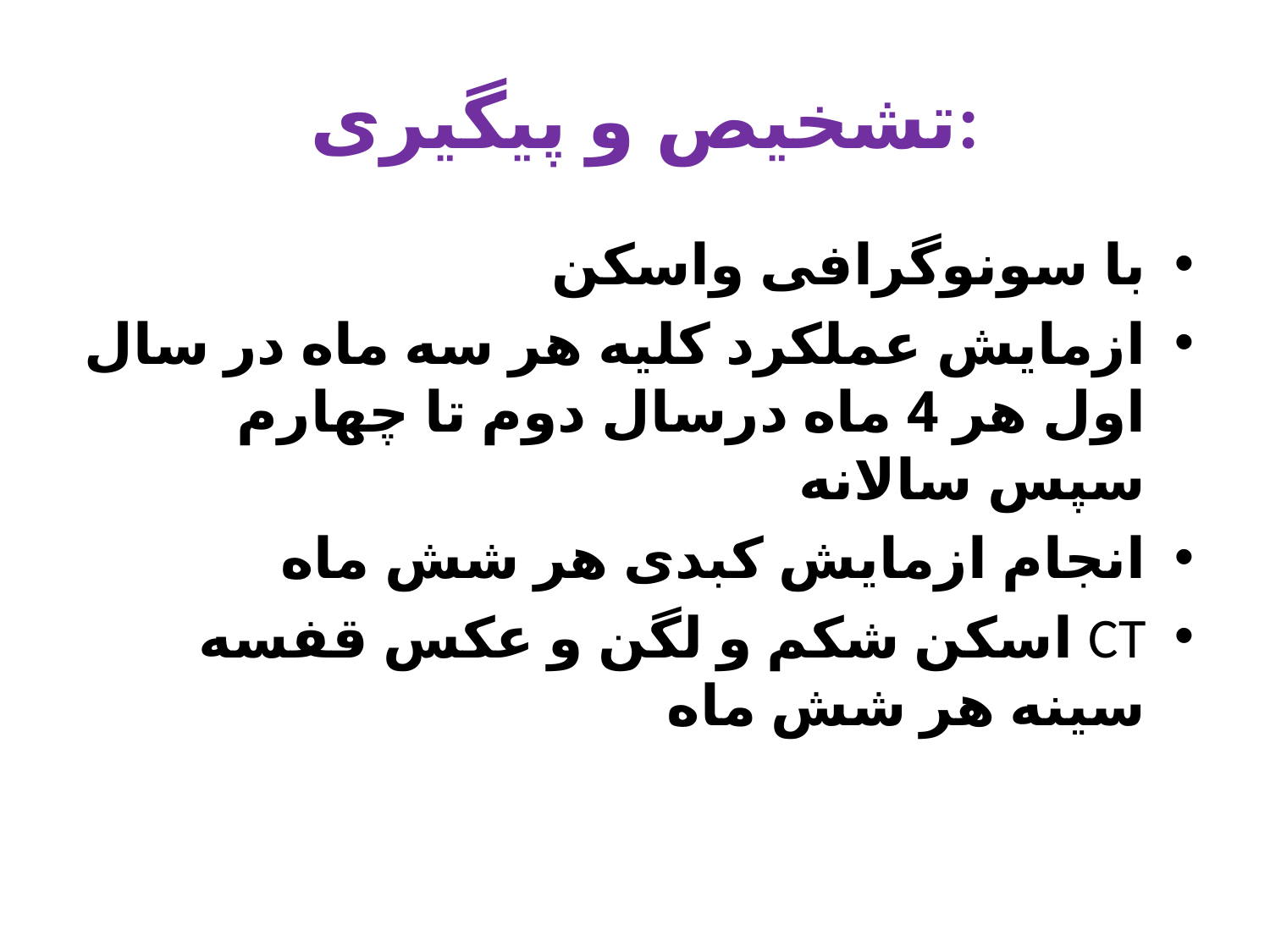

# تشخیص و پیگیری:
با سونوگرافی واسکن
ازمایش عملکرد کلیه هر سه ماه در سال اول هر 4 ماه درسال دوم تا چهارم سپس سالانه
انجام ازمایش کبدی هر شش ماه
CT اسکن شکم و لگن و عکس قفسه سینه هر شش ماه